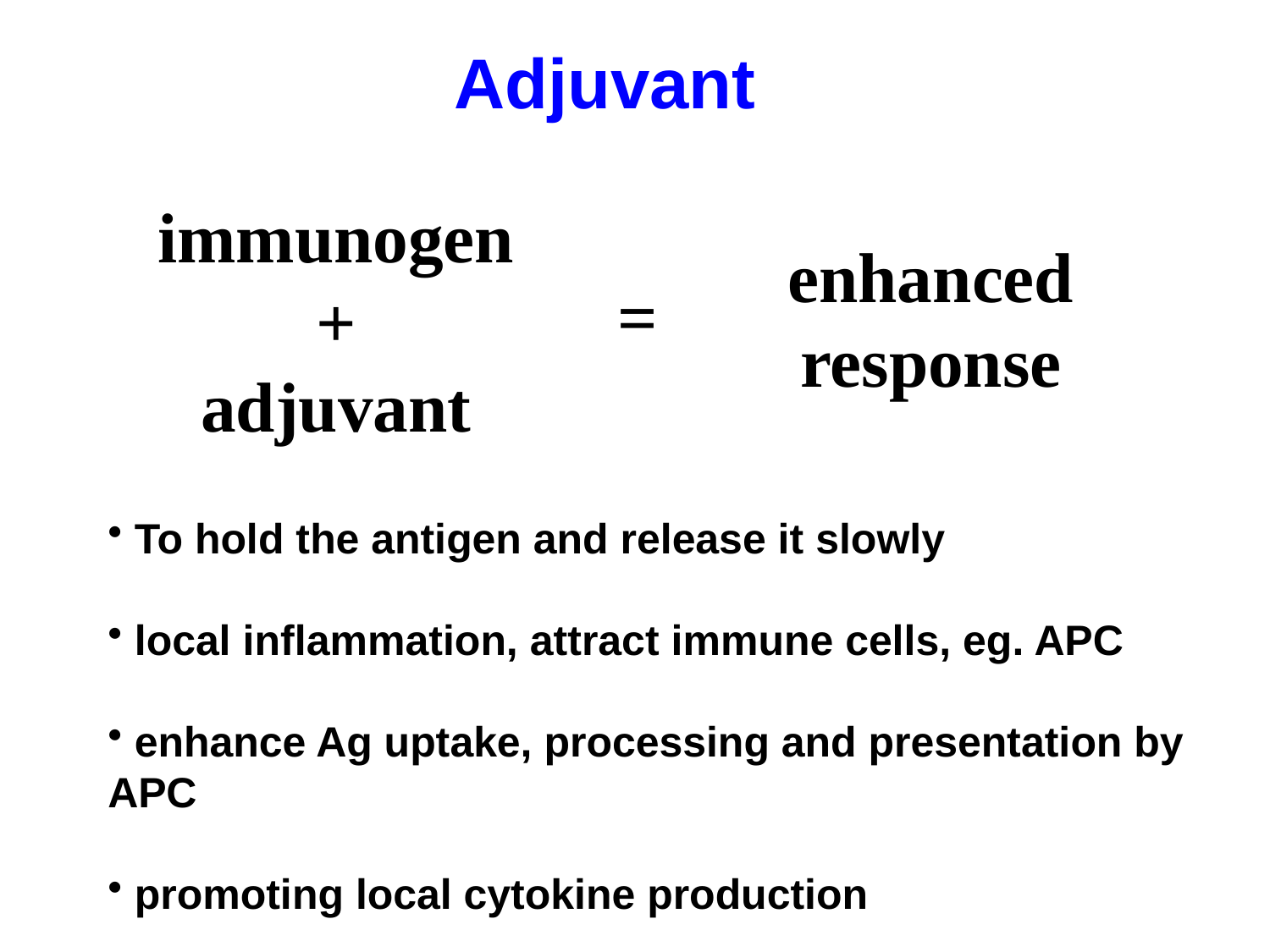

Adjuvant
immunogen
+
adjuvant
enhanced
response
=
 To hold the antigen and release it slowly

 local inflammation, attract immune cells, eg. APC

 enhance Ag uptake, processing and presentation by APC

 promoting local cytokine production